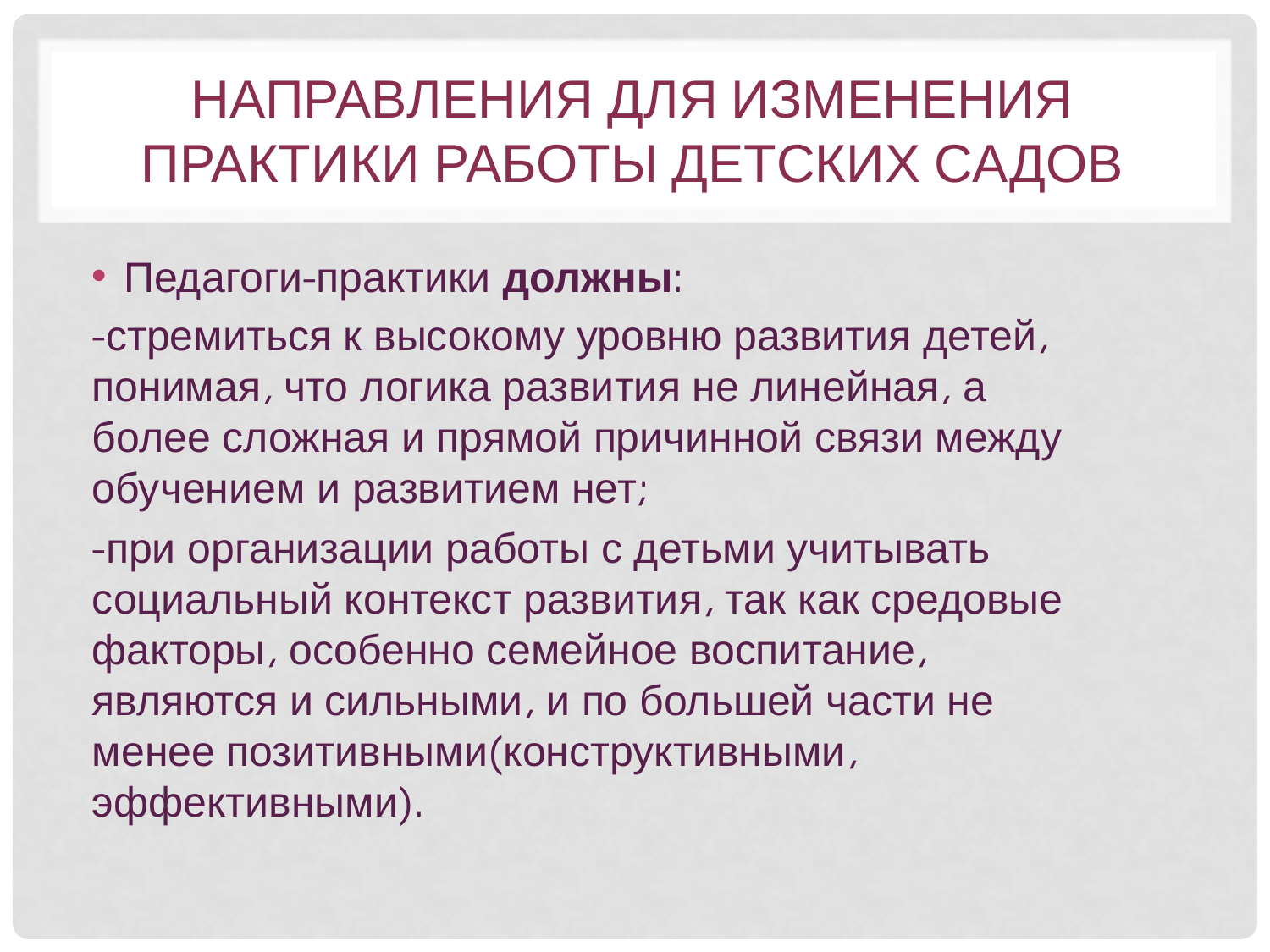

# Направления для изменения практики работы детских садов
Педагоги-практики должны:
-стремиться к высокому уровню развития детей, понимая, что логика развития не линейная, а более сложная и прямой причинной связи между обучением и развитием нет;
-при организации работы с детьми учитывать социальный контекст развития, так как средовые факторы, особенно семейное воспитание, являются и сильными, и по большей части не менее позитивными(конструктивными, эффективными).